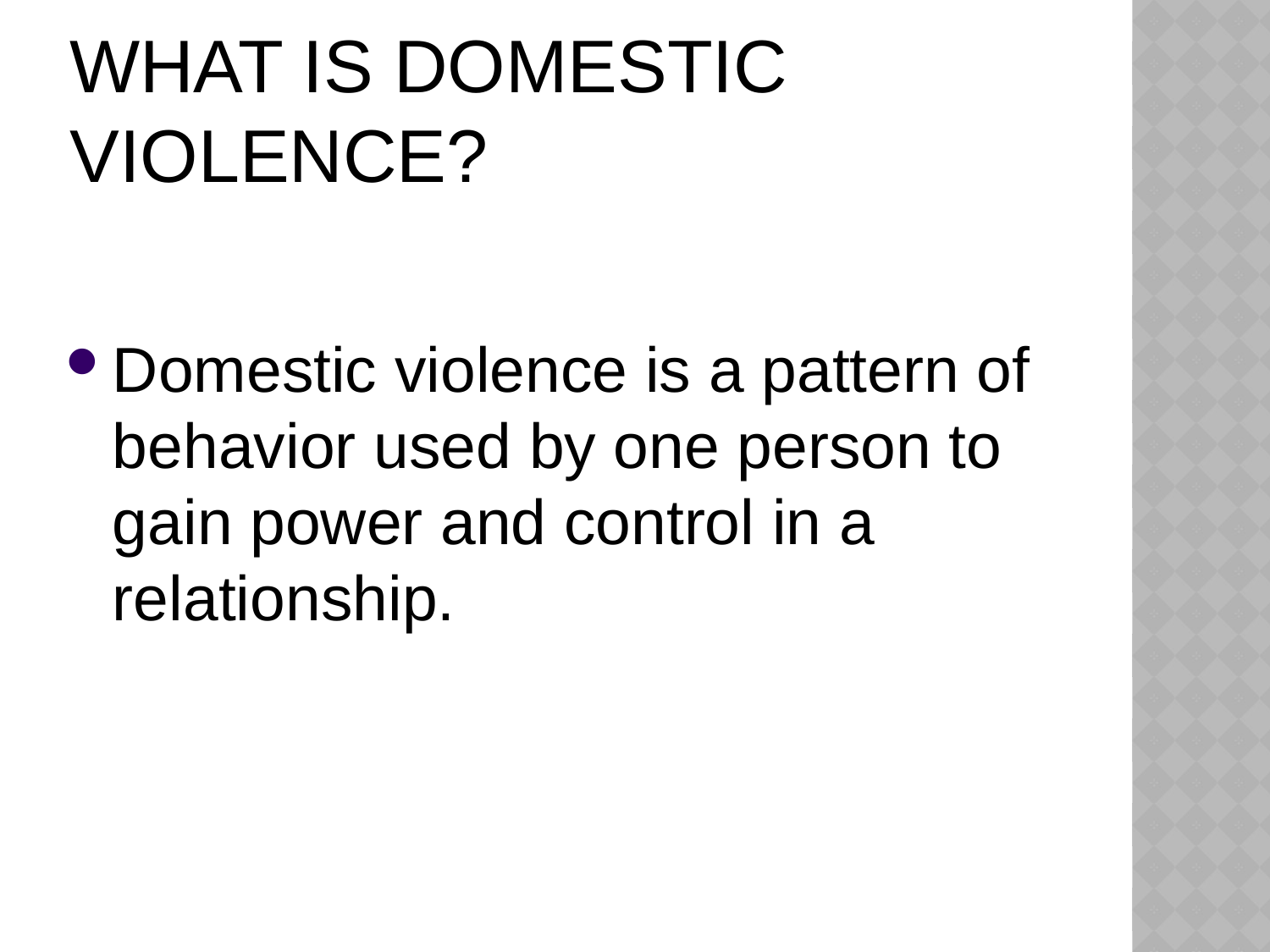

# What is Domestic Violence?
Domestic violence is a pattern of behavior used by one person to gain power and control in a relationship.